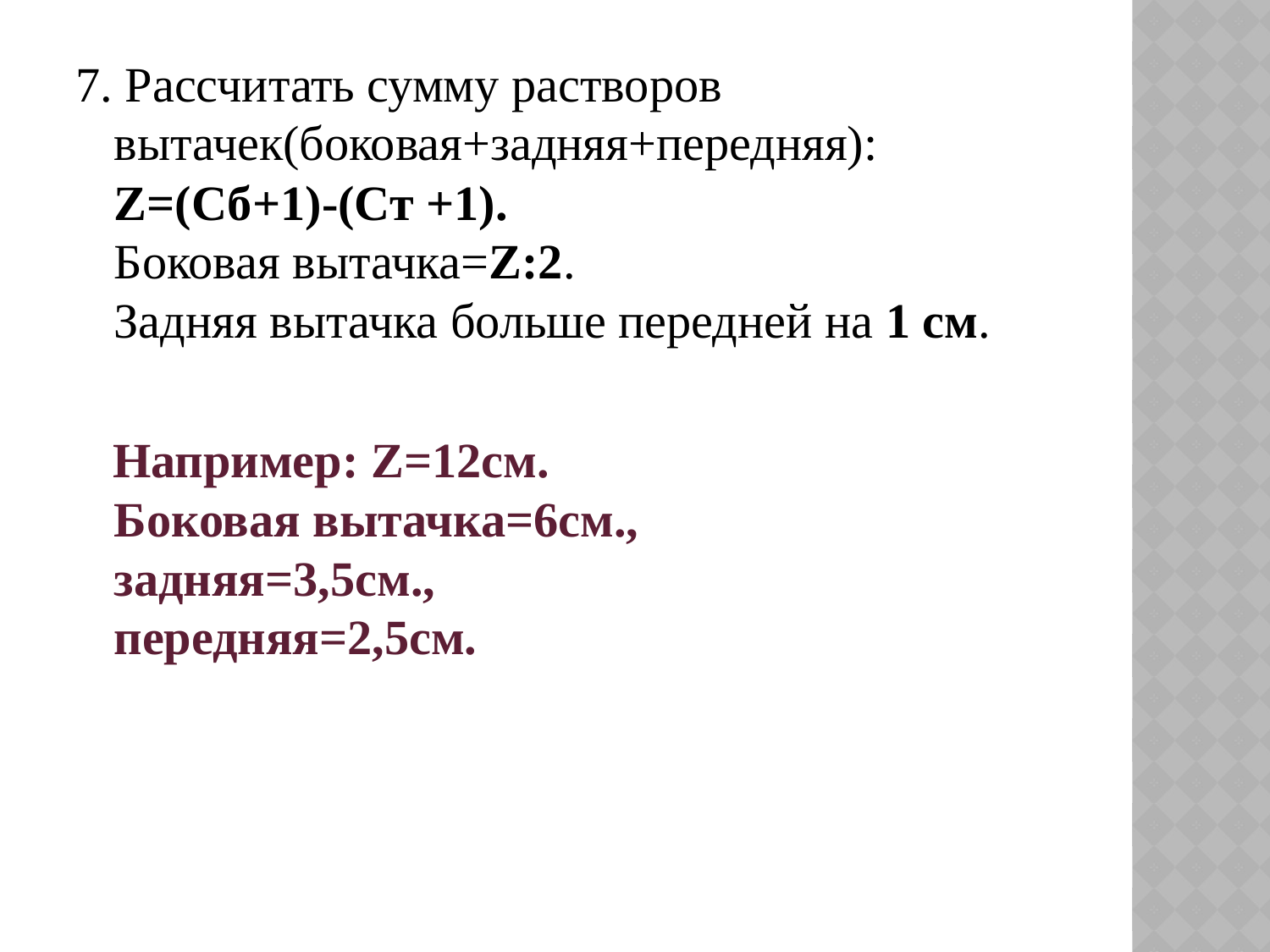

7. Рассчитать сумму растворов вытачек(боковая+задняя+передняя): Z=(Сб+1)-(Ст +1).                                        Боковая вытачка=Z:2.                                     Задняя вытачка больше передней на 1 см.

   Например: Z=12см.                                     Боковая вытачка=6см.,                       задняя=3,5см.,                                 передняя=2,5см.